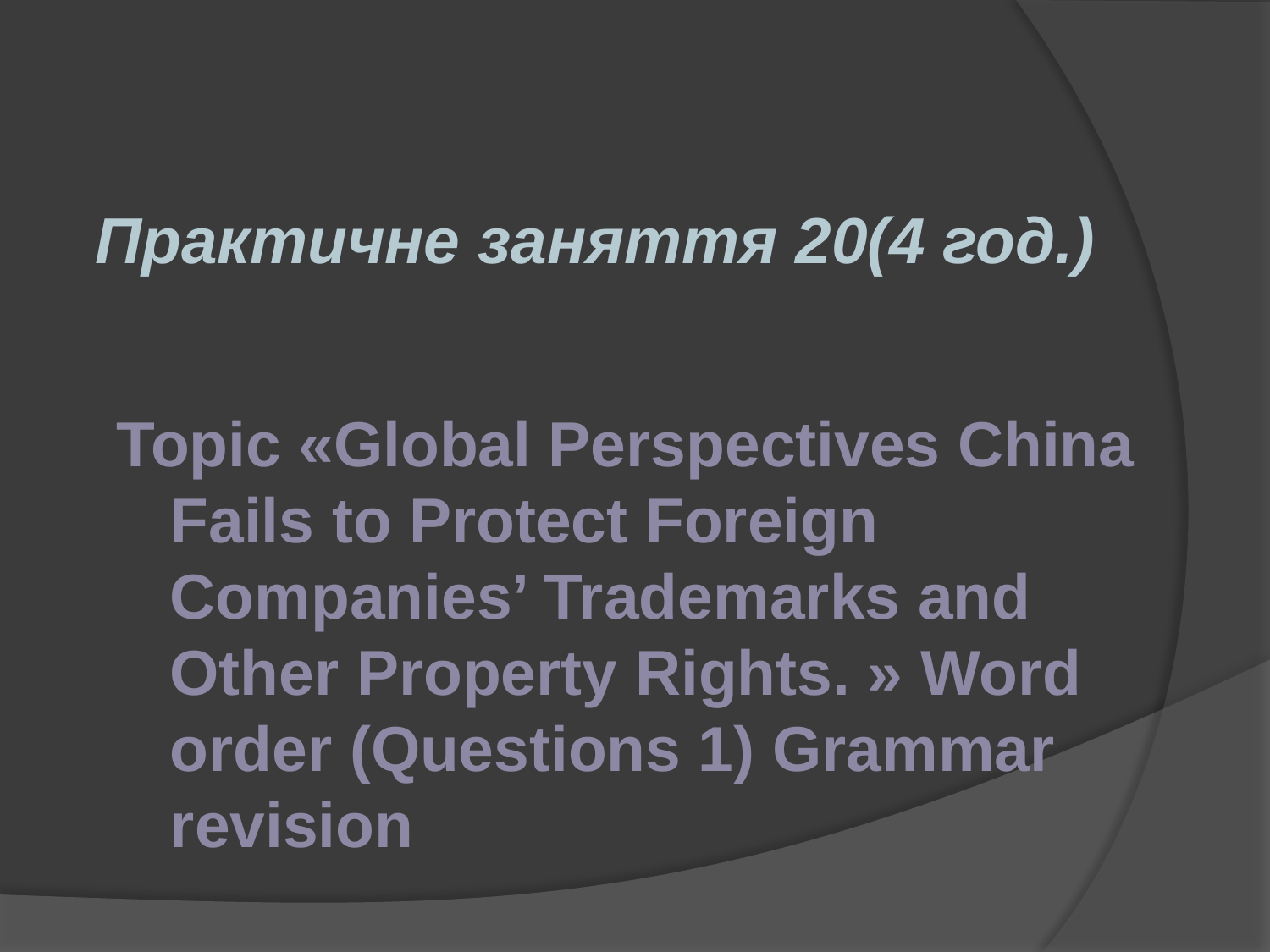

# Практичне заняття 20(4 год.)
Topic «Global Perspectives China Fails to Protect Foreign Companies’ Trademarks and Other Property Rights. » Word order (Questions 1) Grammar revision